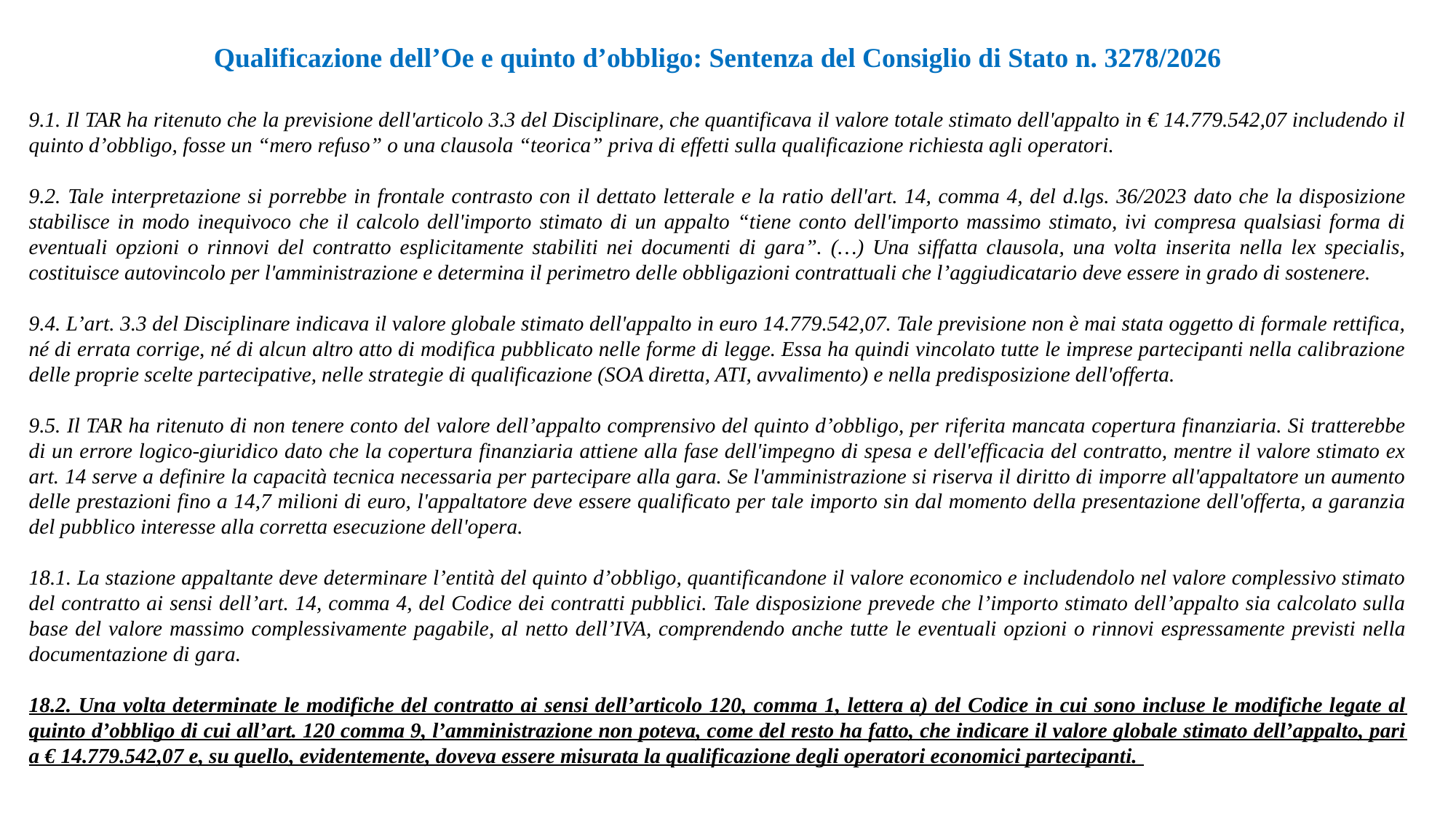

Qualificazione dell’Oe e quinto d’obbligo: Sentenza del Consiglio di Stato n. 3278/2026

9.1. Il TAR ha ritenuto che la previsione dell'articolo 3.3 del Disciplinare, che quantificava il valore totale stimato dell'appalto in € 14.779.542,07 includendo il quinto d’obbligo, fosse un “mero refuso” o una clausola “teorica” priva di effetti sulla qualificazione richiesta agli operatori.

9.2. Tale interpretazione si porrebbe in frontale contrasto con il dettato letterale e la ratio dell'art. 14, comma 4, del d.lgs. 36/2023 dato che la disposizione stabilisce in modo inequivoco che il calcolo dell'importo stimato di un appalto “tiene conto dell'importo massimo stimato, ivi compresa qualsiasi forma di eventuali opzioni o rinnovi del contratto esplicitamente stabiliti nei documenti di gara”. (…) Una siffatta clausola, una volta inserita nella lex specialis, costituisce autovincolo per l'amministrazione e determina il perimetro delle obbligazioni contrattuali che l’aggiudicatario deve essere in grado di sostenere.

9.4. L’art. 3.3 del Disciplinare indicava il valore globale stimato dell'appalto in euro 14.779.542,07. Tale previsione non è mai stata oggetto di formale rettifica, né di errata corrige, né di alcun altro atto di modifica pubblicato nelle forme di legge. Essa ha quindi vincolato tutte le imprese partecipanti nella calibrazione delle proprie scelte partecipative, nelle strategie di qualificazione (SOA diretta, ATI, avvalimento) e nella predisposizione dell'offerta.

9.5. Il TAR ha ritenuto di non tenere conto del valore dell’appalto comprensivo del quinto d’obbligo, per riferita mancata copertura finanziaria. Si tratterebbe di un errore logico-giuridico dato che la copertura finanziaria attiene alla fase dell'impegno di spesa e dell'efficacia del contratto, mentre il valore stimato ex art. 14 serve a definire la capacità tecnica necessaria per partecipare alla gara. Se l'amministrazione si riserva il diritto di imporre all'appaltatore un aumento delle prestazioni fino a 14,7 milioni di euro, l'appaltatore deve essere qualificato per tale importo sin dal momento della presentazione dell'offerta, a garanzia del pubblico interesse alla corretta esecuzione dell'opera.

18.1. La stazione appaltante deve determinare l’entità del quinto d’obbligo, quantificandone il valore economico e includendolo nel valore complessivo stimato del contratto ai sensi dell’art. 14, comma 4, del Codice dei contratti pubblici. Tale disposizione prevede che l’importo stimato dell’appalto sia calcolato sulla base del valore massimo complessivamente pagabile, al netto dell’IVA, comprendendo anche tutte le eventuali opzioni o rinnovi espressamente previsti nella documentazione di gara.

18.2. Una volta determinate le modifiche del contratto ai sensi dell’articolo 120, comma 1, lettera a) del Codice in cui sono incluse le modifiche legate al quinto d’obbligo di cui all’art. 120 comma 9, l’amministrazione non poteva, come del resto ha fatto, che indicare il valore globale stimato dell’appalto, pari a € 14.779.542,07 e, su quello, evidentemente, doveva essere misurata la qualificazione degli operatori economici partecipanti.